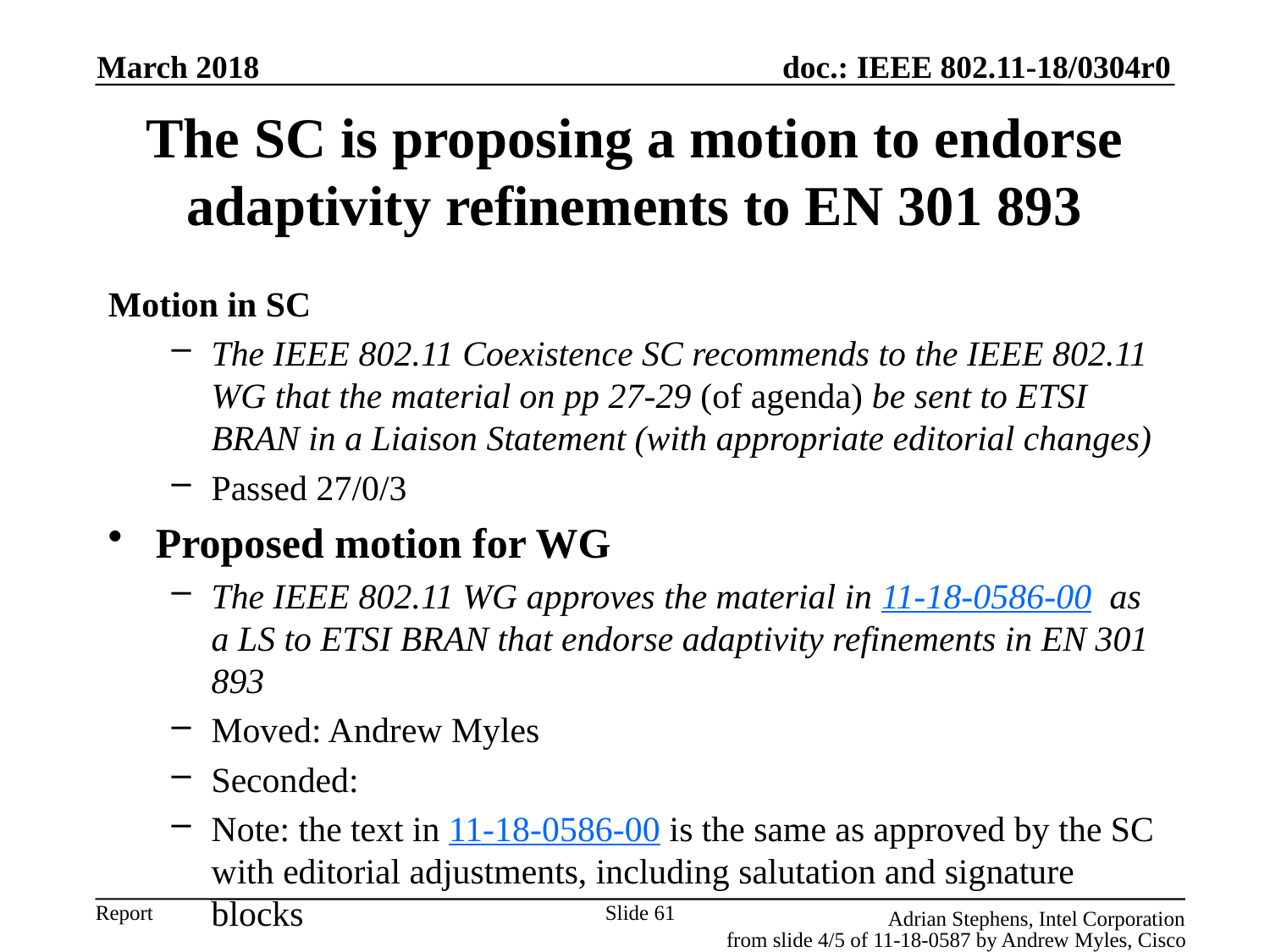

March 2018
# The SC is proposing a motion to endorse adaptivity refinements to EN 301 893
Motion in SC
The IEEE 802.11 Coexistence SC recommends to the IEEE 802.11 WG that the material on pp 27-29 (of agenda) be sent to ETSI BRAN in a Liaison Statement (with appropriate editorial changes)
Passed 27/0/3
Proposed motion for WG
The IEEE 802.11 WG approves the material in 11-18-0586-00  as a LS to ETSI BRAN that endorse adaptivity refinements in EN 301 893
Moved: Andrew Myles
Seconded:
Note: the text in 11-18-0586-00 is the same as approved by the SC with editorial adjustments, including salutation and signature blocks
:
Slide 61
Adrian Stephens, Intel Corporation
from slide 4/5 of 11-18-0587 by Andrew Myles, Cisco